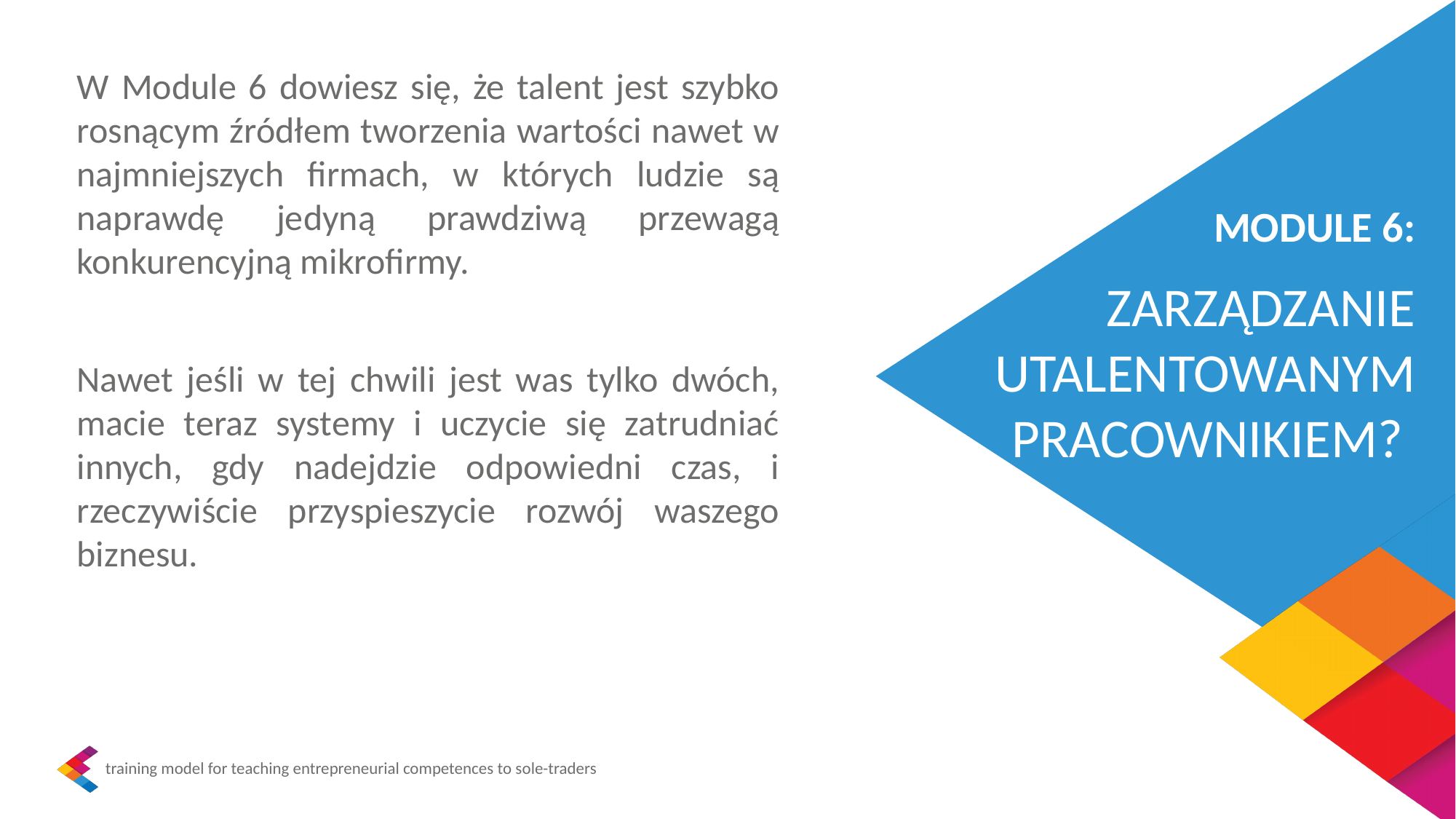

W Module 6 dowiesz się, że talent jest szybko rosnącym źródłem tworzenia wartości nawet w najmniejszych firmach, w których ludzie są naprawdę jedyną prawdziwą przewagą konkurencyjną mikrofirmy.

Nawet jeśli w tej chwili jest was tylko dwóch, macie teraz systemy i uczycie się zatrudniać innych, gdy nadejdzie odpowiedni czas, i rzeczywiście przyspieszycie rozwój waszego biznesu.
MODULE 6:

ZARZĄDZANIE UTALENTOWANYM PRACOWNIKIEM?